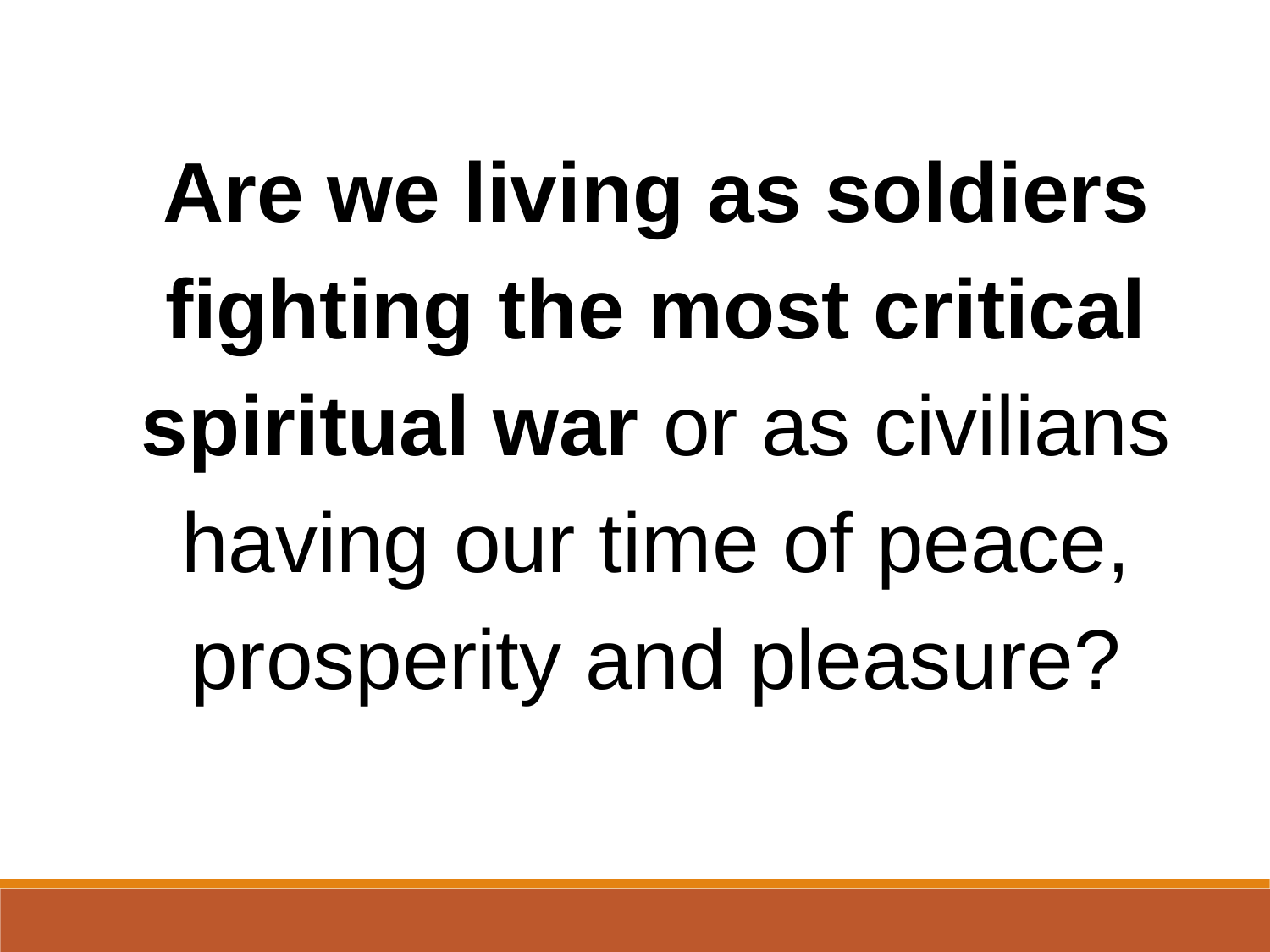

Are we living as soldiers fighting the most critical spiritual war or as civilians having our time of peace, prosperity and pleasure?